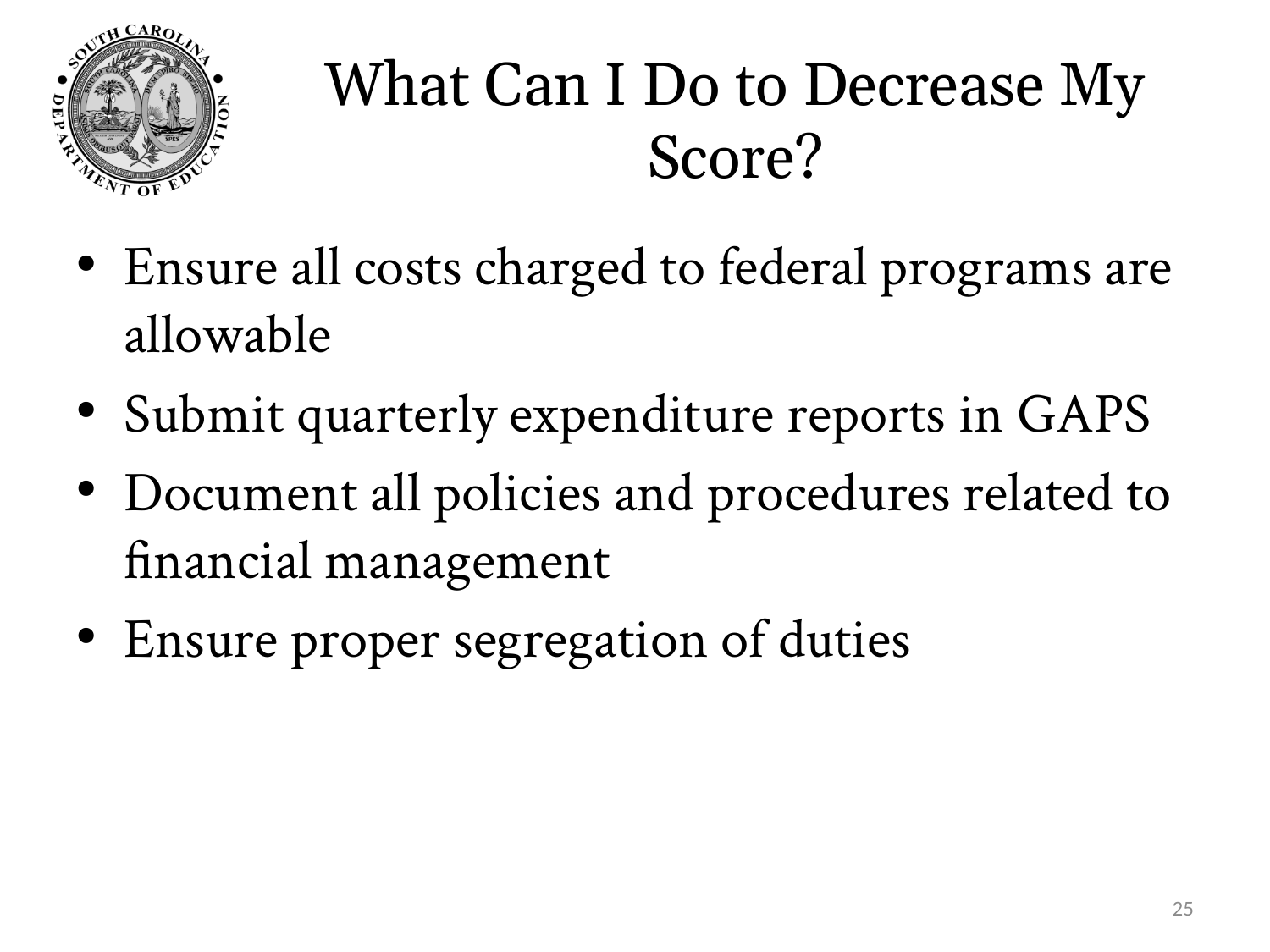

# What Can I Do to Decrease My Score?
Ensure all costs charged to federal programs are allowable
Submit quarterly expenditure reports in GAPS
Document all policies and procedures related to financial management
Ensure proper segregation of duties

25